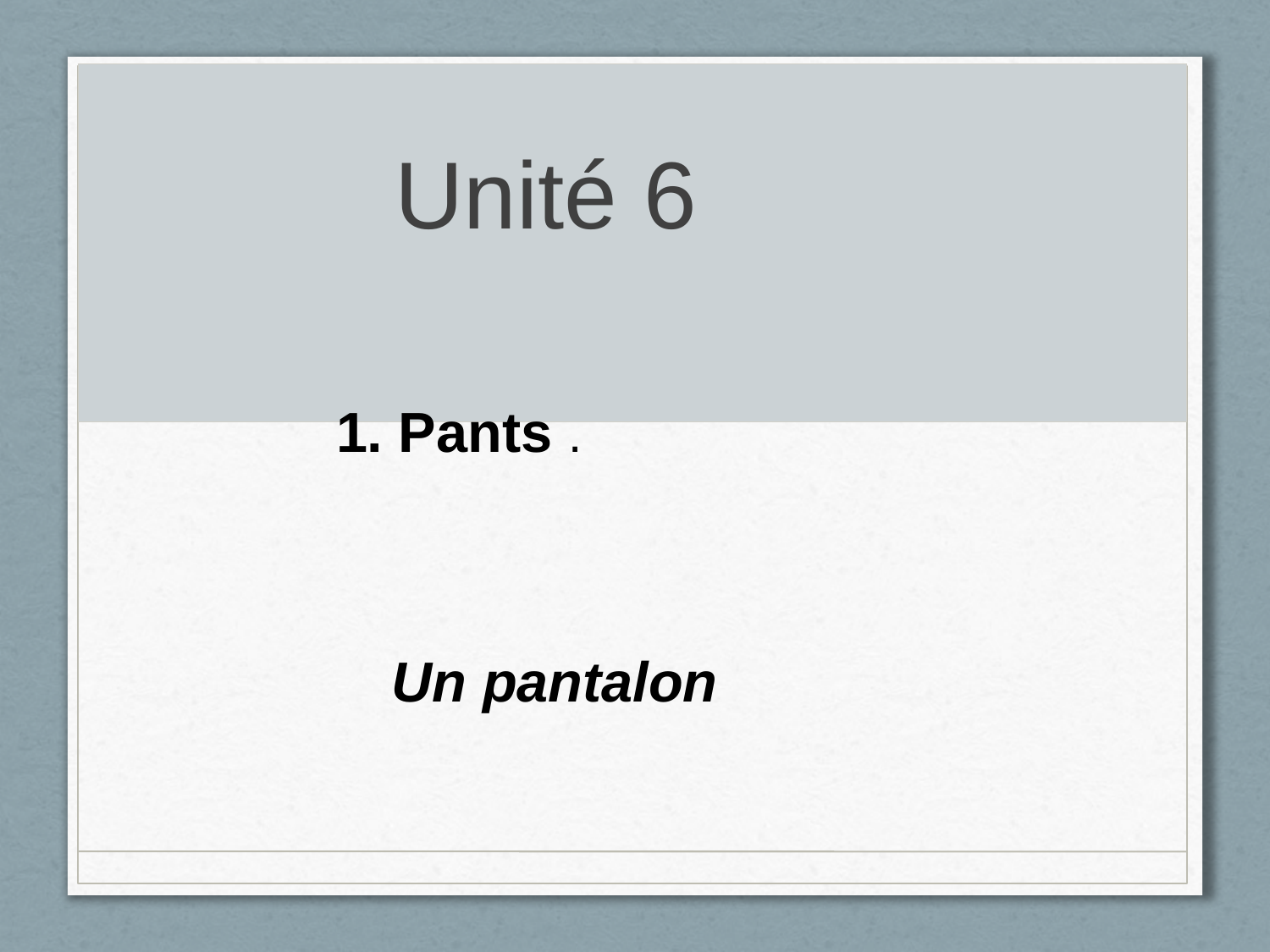

# Unité 6
1. Pants .

Un pantalon